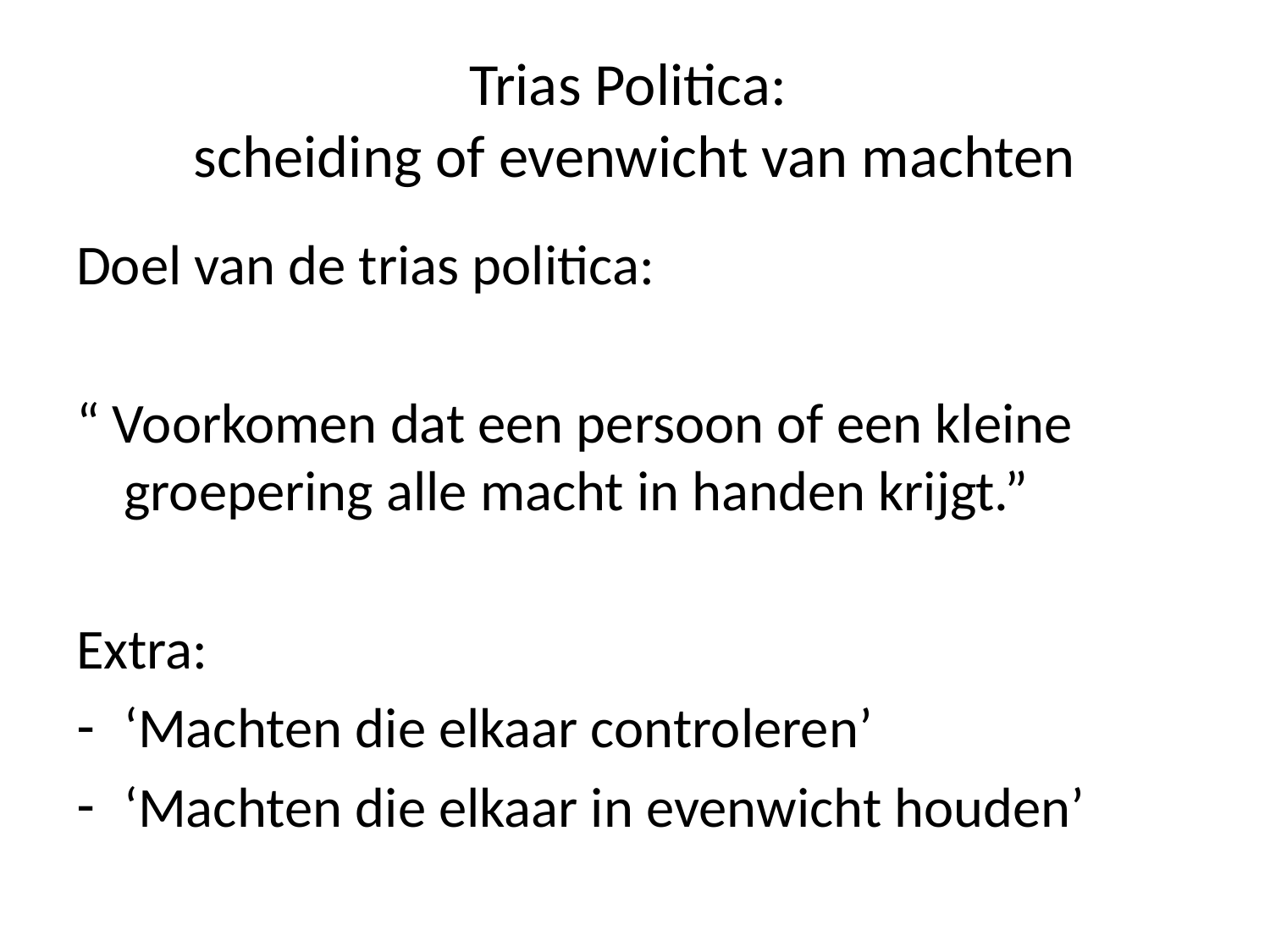

# Trias Politica: scheiding of evenwicht van machten
Doel van de trias politica:

“ Voorkomen dat een persoon of een kleine groepering alle macht in handen krijgt.”

Extra:
‘Machten die elkaar controleren’
‘Machten die elkaar in evenwicht houden’